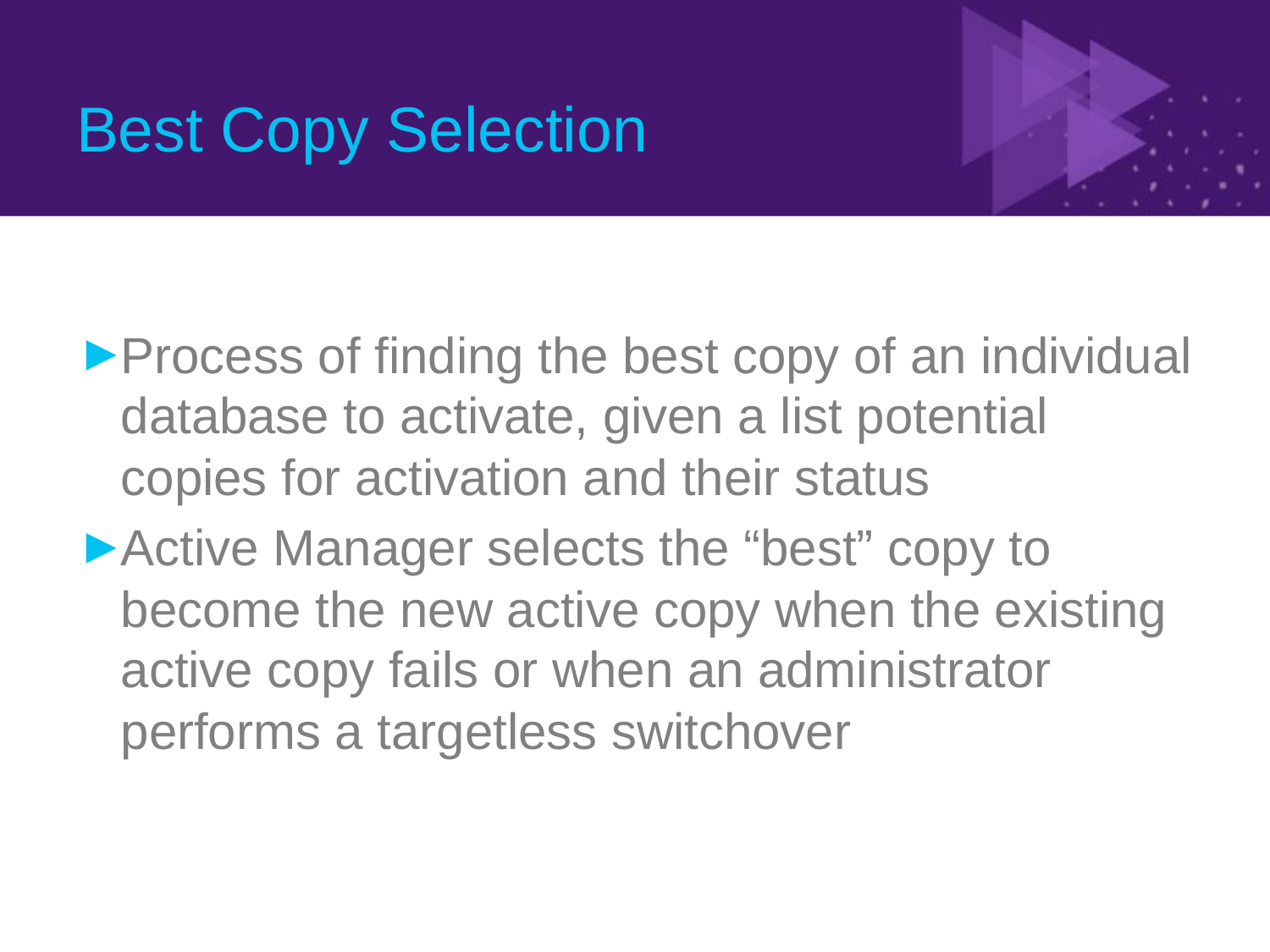

# Best Copy Selection
Process of finding the best copy of an individual database to activate, given a list potential copies for activation and their status
Active Manager selects the “best” copy to become the new active copy when the existing active copy fails or when an administrator performs a targetless switchover